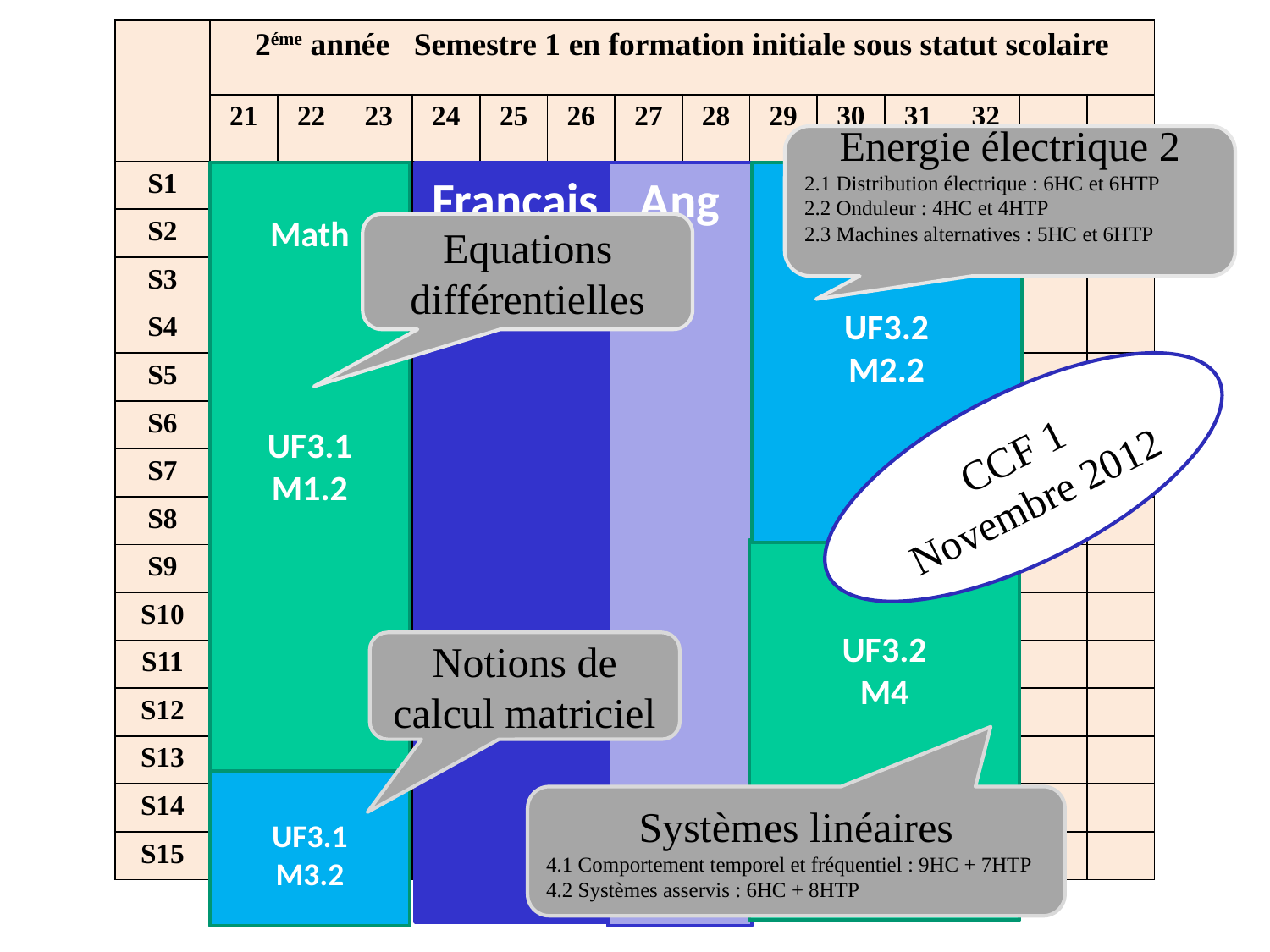

|  | 2éme année Semestre 1 en formation initiale sous statut scolaire |  |  |  |  |  |  |  |  |  |  |  |  |  |
| --- | --- | --- | --- | --- | --- | --- | --- | --- | --- | --- | --- | --- | --- | --- |
|  | 21 | 22 | 23 | 24 | 25 | 26 | 27 | 28 | 29 | 30 | 31 | 32 |  |  |
| S1 |  |  |  |  |  |  |  |  |  |  |  |  |  |  |
| S2 |  |  |  |  |  |  |  |  |  |  |  |  |  |  |
| S3 |  |  |  |  |  |  |  |  |  |  |  |  |  |  |
| S4 |  |  |  |  |  |  |  |  |  |  |  |  |  |  |
| S5 |  |  |  |  |  |  |  |  |  |  |  |  |  |  |
| S6 |  |  |  |  |  |  |  |  |  |  |  |  |  |  |
| S7 |  |  |  |  |  |  |  |  |  |  |  |  |  |  |
| S8 |  |  |  |  |  |  |  |  |  |  |  |  |  |  |
| S9 |  |  |  |  |  |  |  |  |  |  |  |  |  |  |
| S10 |  |  |  |  |  |  |  |  |  |  |  |  |  |  |
| S11 |  |  |  |  |  |  |  |  |  |  |  |  |  |  |
| S12 |  |  |  |  |  |  |  |  |  |  |  |  |  |  |
| S13 |  |  |  |  |  |  |  |  |  |  |  |  |  |  |
| S14 |  |  |  |  |  |  |  |  |  |  |  |  |  |  |
| S15 |  |  |  |  |  |  |  |  |  |  |  |  |  |  |
Energie électrique 2
2.1 Distribution électrique : 6HC et 6HTP
2.2 Onduleur : 4HC et 4HTP
2.3 Machines alternatives : 5HC et 6HTP

Math

UF3.1
M1.2
Français
Physiques

UF3.2
M2.2
Ang
Equations différentielles
CCF 1
Novembre 2012

UF3.2
M4
Notions de calcul matriciel

UF3.1
M3.2

Systèmes linéaires
4.1 Comportement temporel et fréquentiel : 9HC + 7HTP
4.2 Systèmes asservis : 6HC + 8HTP